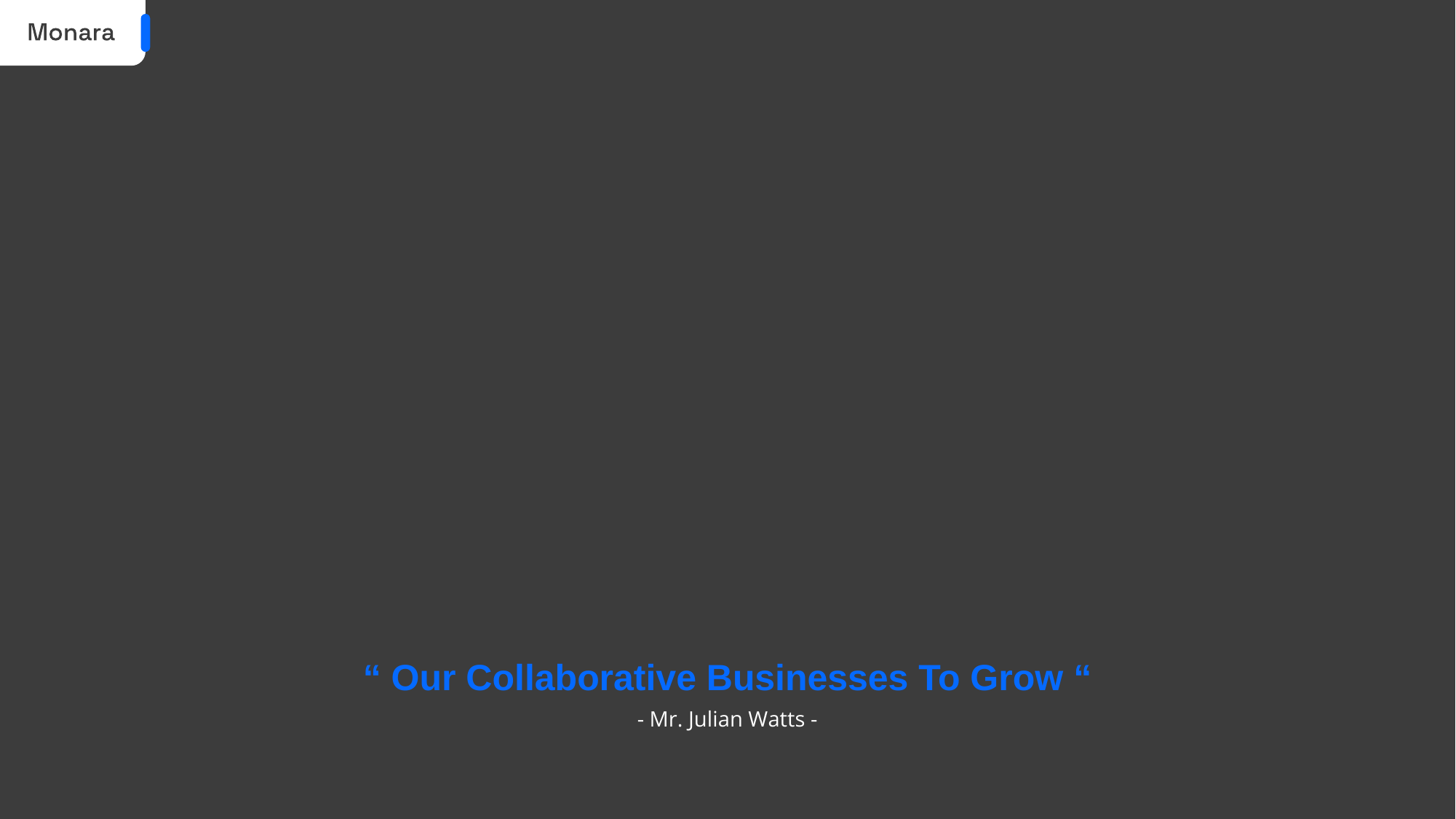

“ Our Collaborative Businesses To Grow “
- Mr. Julian Watts -